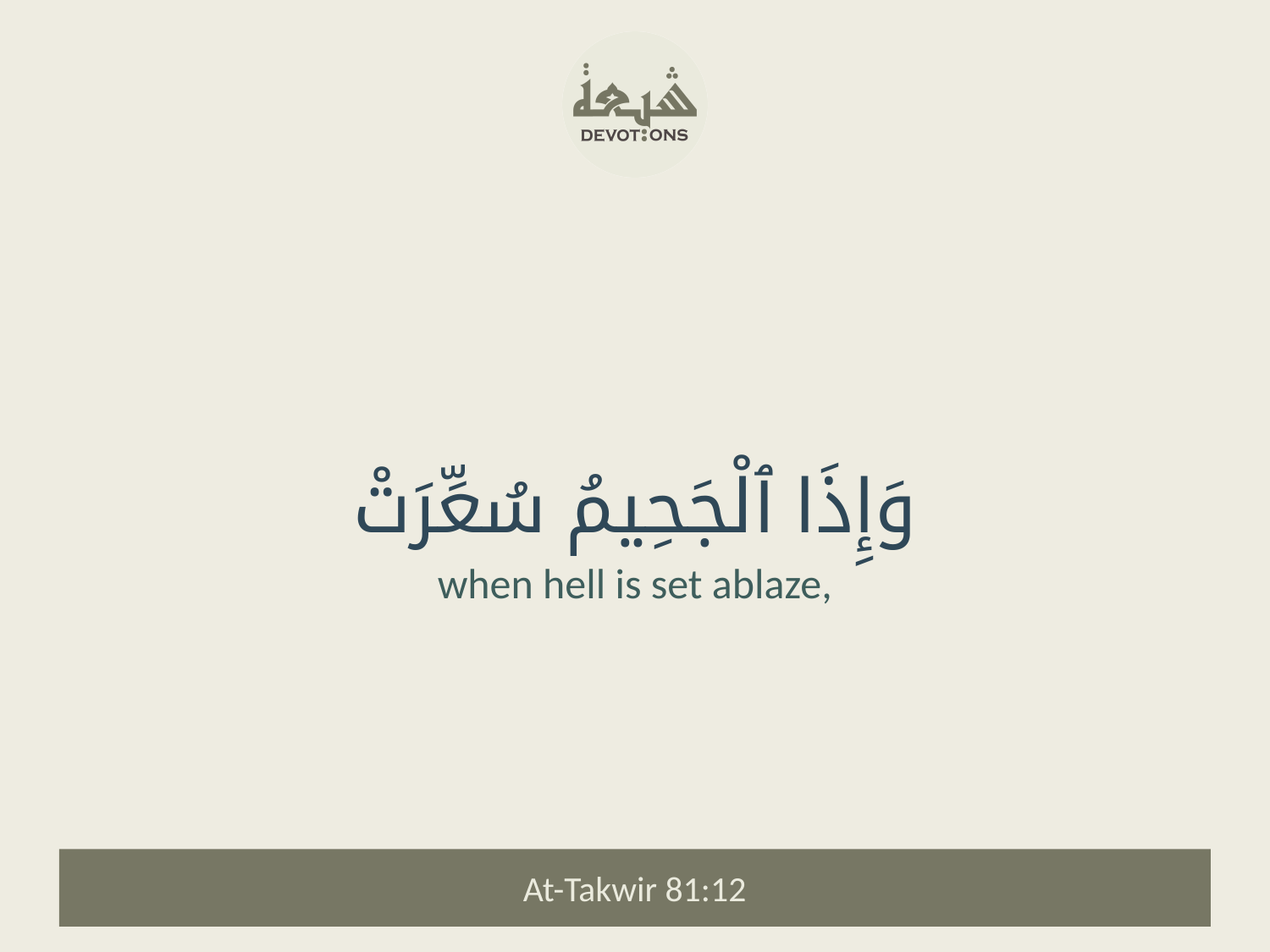

وَإِذَا ٱلْجَحِيمُ سُعِّرَتْ
when hell is set ablaze,
At-Takwir 81:12